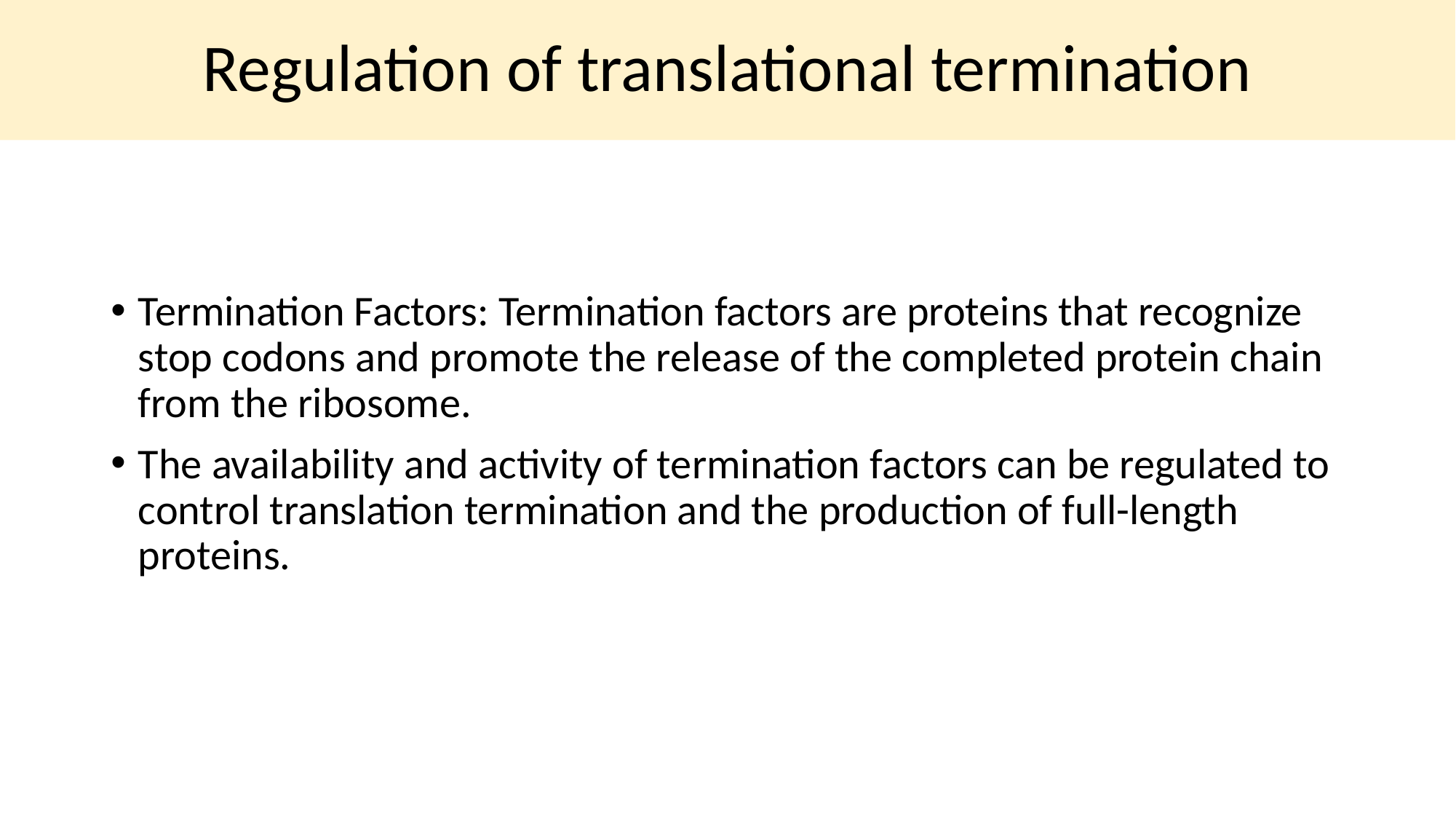

# Regulation of translational termination

Termination Factors: Termination factors are proteins that recognize stop codons and promote the release of the completed protein chain from the ribosome.
The availability and activity of termination factors can be regulated to control translation termination and the production of full-length proteins.